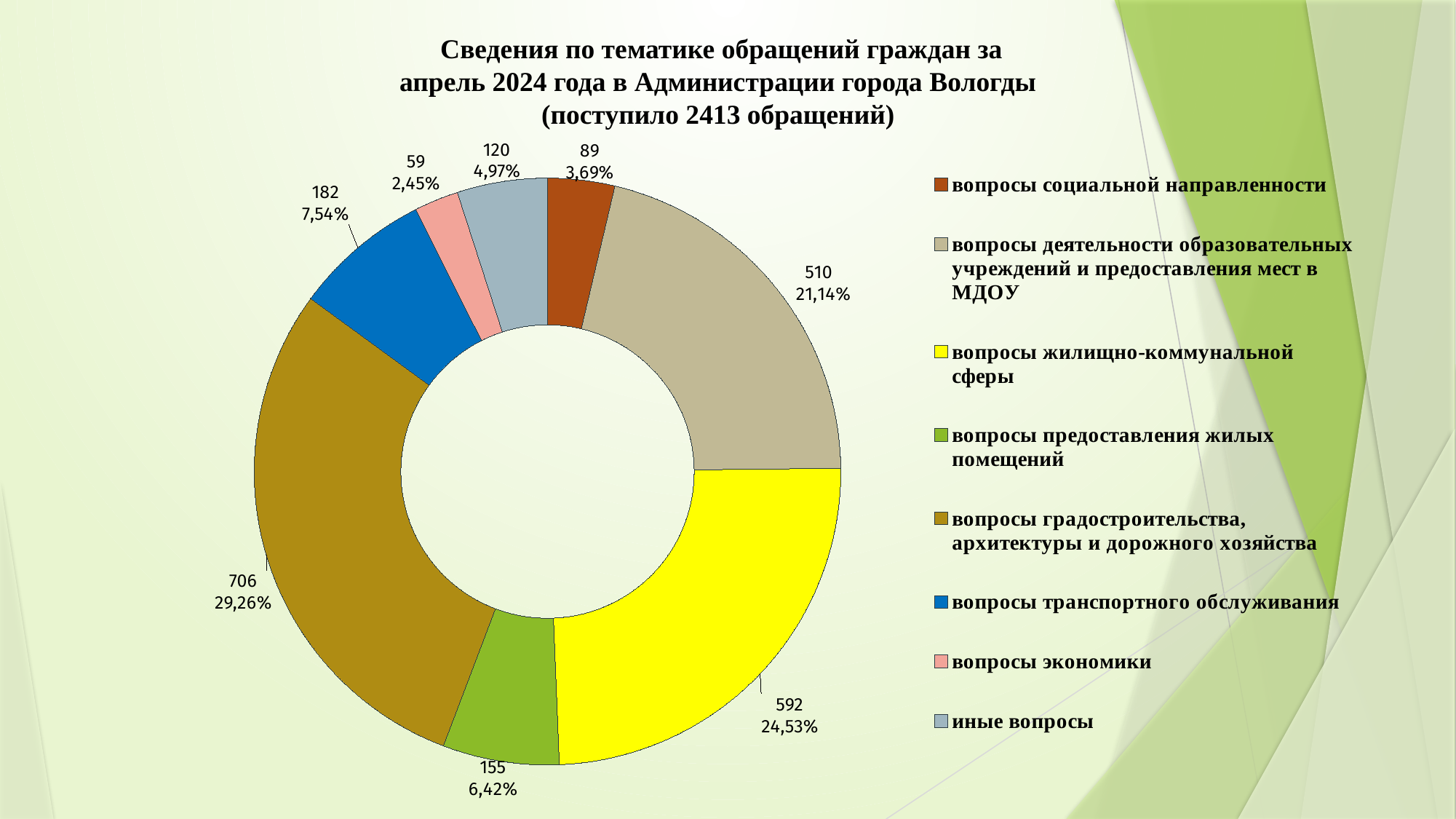

# Сведения по тематике обращений граждан за апрель 2024 года в Администрации города Вологды (поступило 2413 обращений)

### Chart

| Category | количество обращений граждан |
|---|---|
| вопросы социальной направленности | 89.0 |
| вопросы деятельности образовательных учреждений и предоставления мест в МДОУ | 510.0 |
| вопросы жилищно-коммунальной сферы | 592.0 |
| вопросы предоставления жилых помещений | 155.0 |
| вопросы градостроительства, архитектуры и дорожного хозяйства | 706.0 |
| вопросы транспортного обслуживания | 182.0 |
| вопросы экономики | 59.0 |
| иные вопросы | 120.0 |